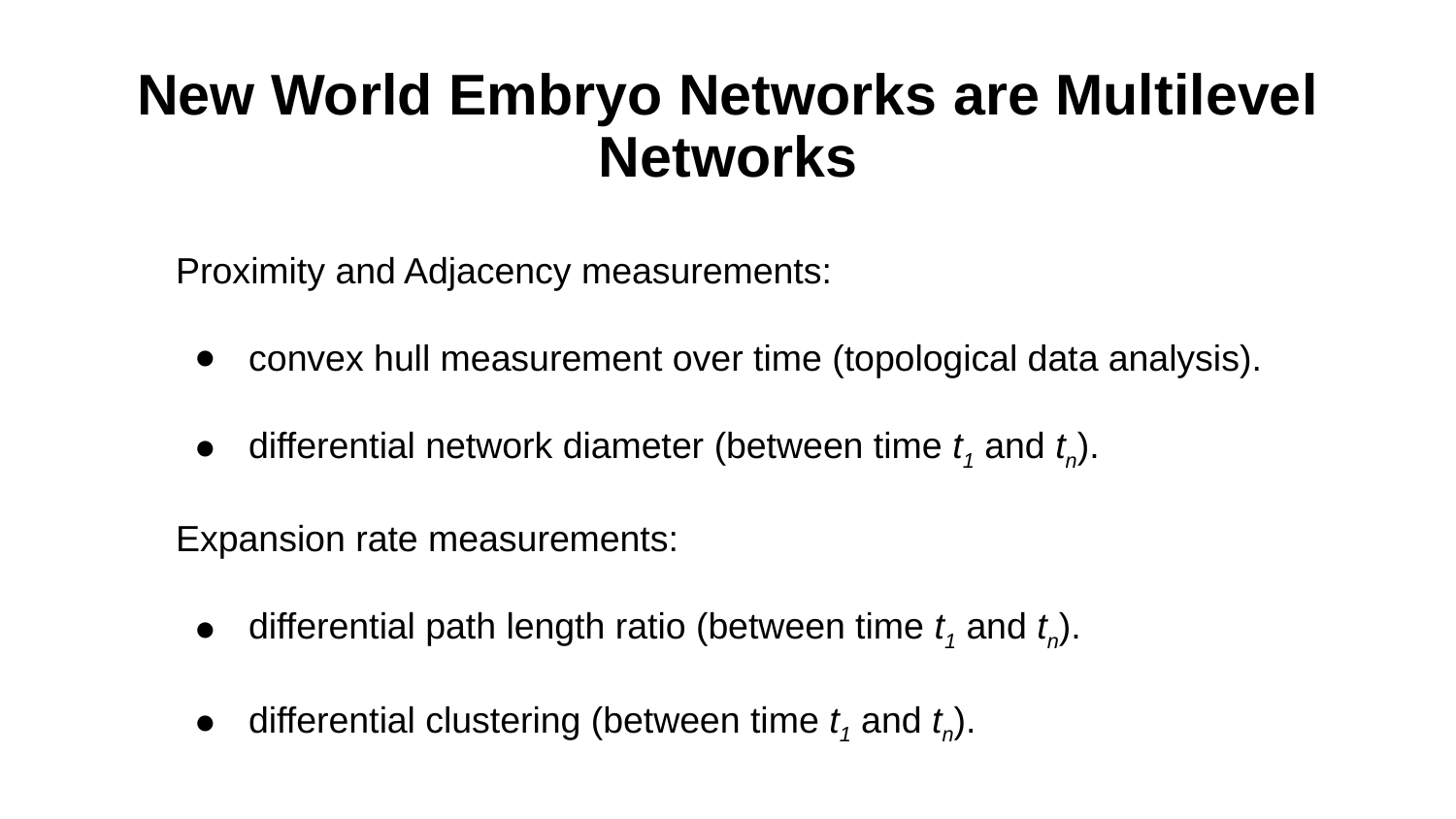

# New World Embryo Networks are Multilevel Networks
Proximity and Adjacency measurements:

convex hull measurement over time (topological data analysis).

differential network diameter (between time t1 and tn).

Expansion rate measurements:

differential path length ratio (between time t1 and tn).

differential clustering (between time t1 and tn).